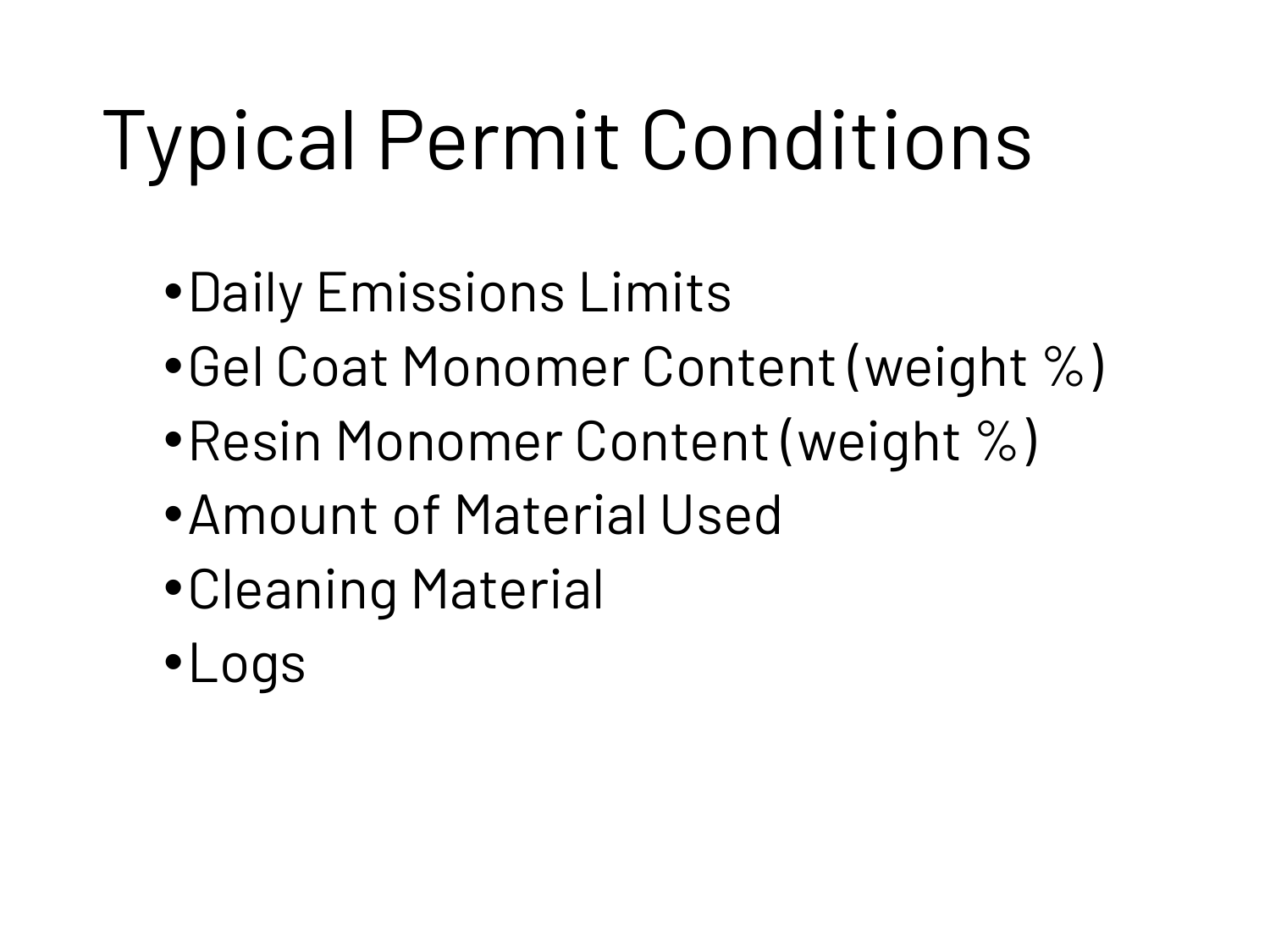

# Typical Permit Conditions
Daily Emissions Limits
Gel Coat Monomer Content (weight %)
Resin Monomer Content (weight %)
Amount of Material Used
Cleaning Material
Logs